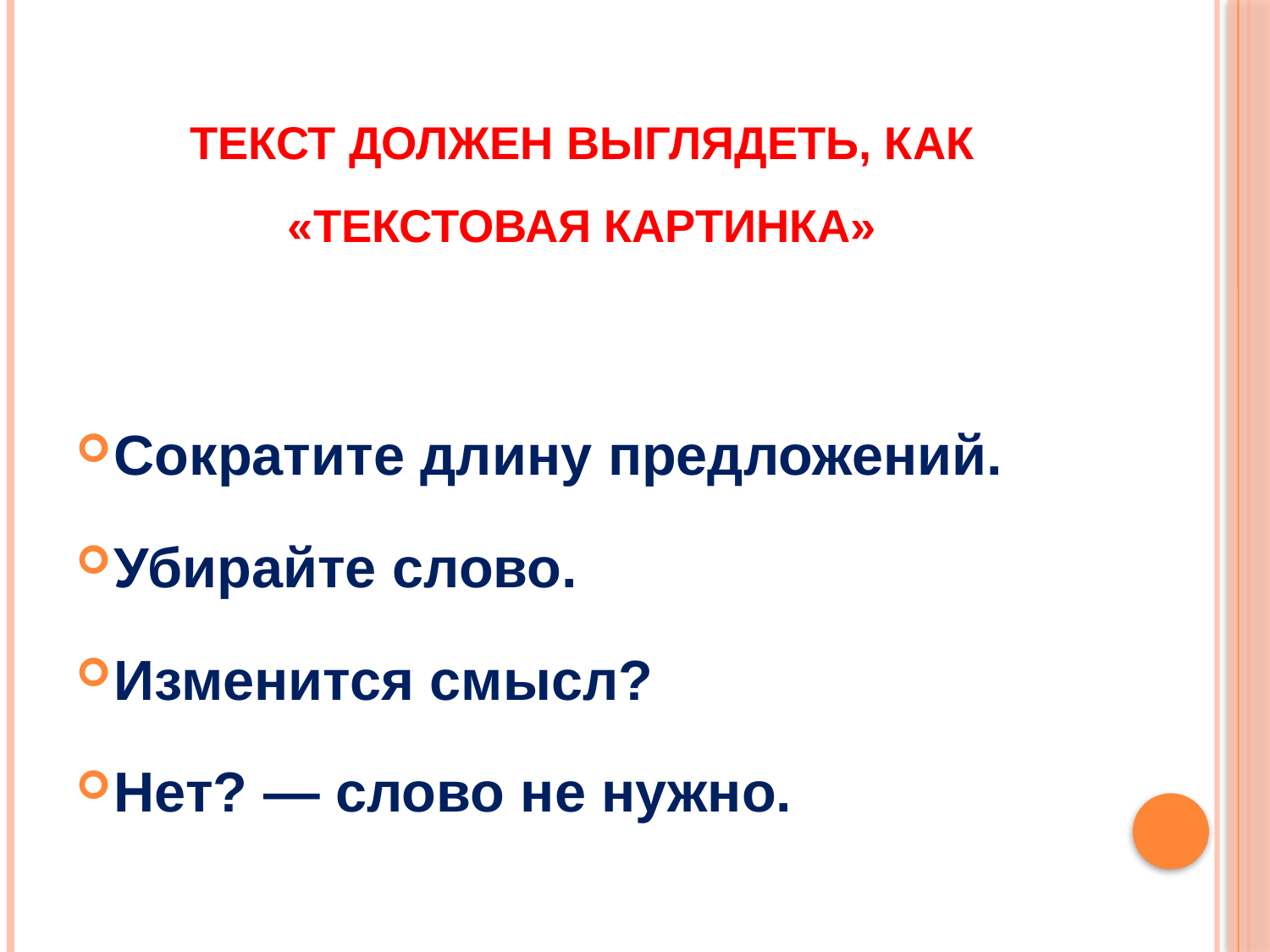

# Текст должен выглядеть, как «текстовая картинка»

Сократите длину предложений.
Убирайте слово.
Изменится смысл?
Нет? — слово не нужно.